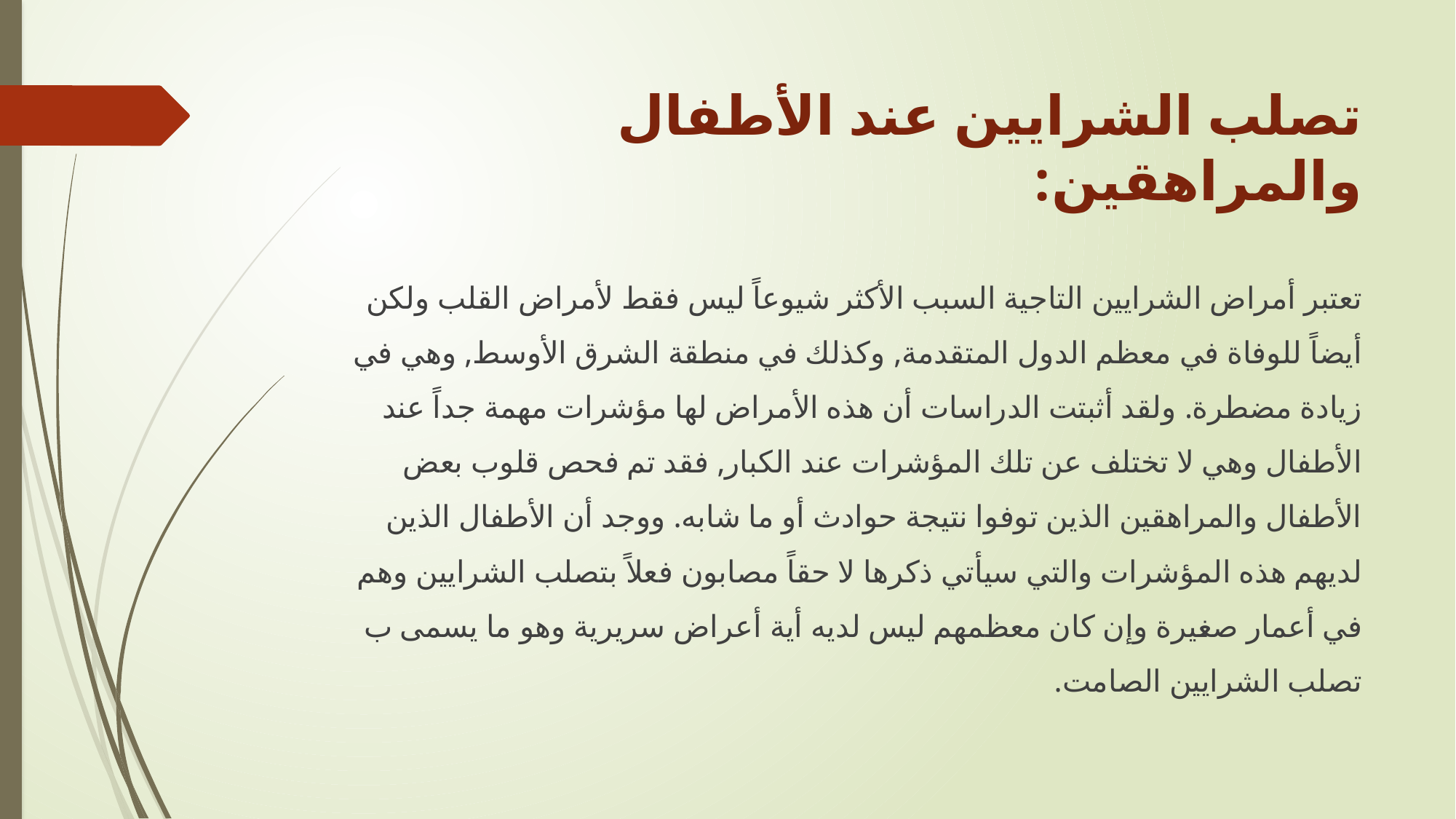

# تصلب الشرايين عند الأطفال والمراهقين:
تعتبر أمراض الشرايين التاجية السبب الأكثر شيوعاً ليس فقط لأمراض القلب ولكن أيضاً للوفاة في معظم الدول المتقدمة, وكذلك في منطقة الشرق الأوسط, وهي في زيادة مضطرة. ولقد أثبتت الدراسات أن هذه الأمراض لها مؤشرات مهمة جداً عند الأطفال وهي لا تختلف عن تلك المؤشرات عند الكبار, فقد تم فحص قلوب بعض الأطفال والمراهقين الذين توفوا نتيجة حوادث أو ما شابه. ووجد أن الأطفال الذين لديهم هذه المؤشرات والتي سيأتي ذكرها لا حقاً مصابون فعلاً بتصلب الشرايين وهم في أعمار صغيرة وإن كان معظمهم ليس لديه أية أعراض سريرية وهو ما يسمى ب تصلب الشرايين الصامت.